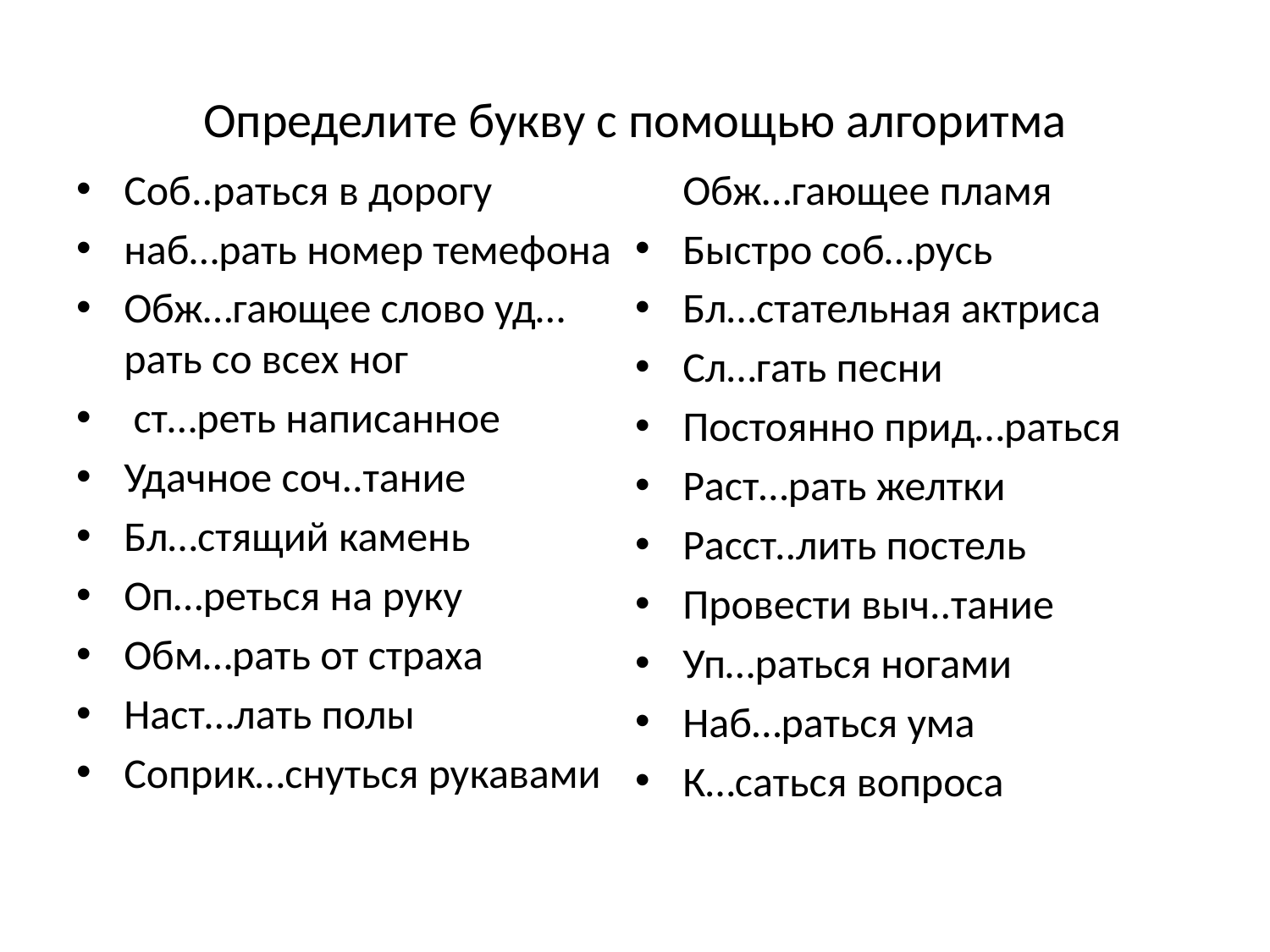

# Определите букву с помощью алгоритма
Соб..раться в дорогу
наб…рать номер темефона
Обж…гающее слово уд…рать со всех ног
 ст…реть написанное
Удачное соч..тание
Бл…стящий камень
Оп…реться на руку
Обм…рать от страха
Наст…лать полы
Соприк…снуться рукавами Обж…гающее пламя
Быстро соб…русь
Бл…стательная актриса
Сл…гать песни
Постоянно прид…раться
Раст…рать желтки
Расст..лить постель
Провести выч..тание
Уп…раться ногами
Наб…раться ума
К…саться вопроса